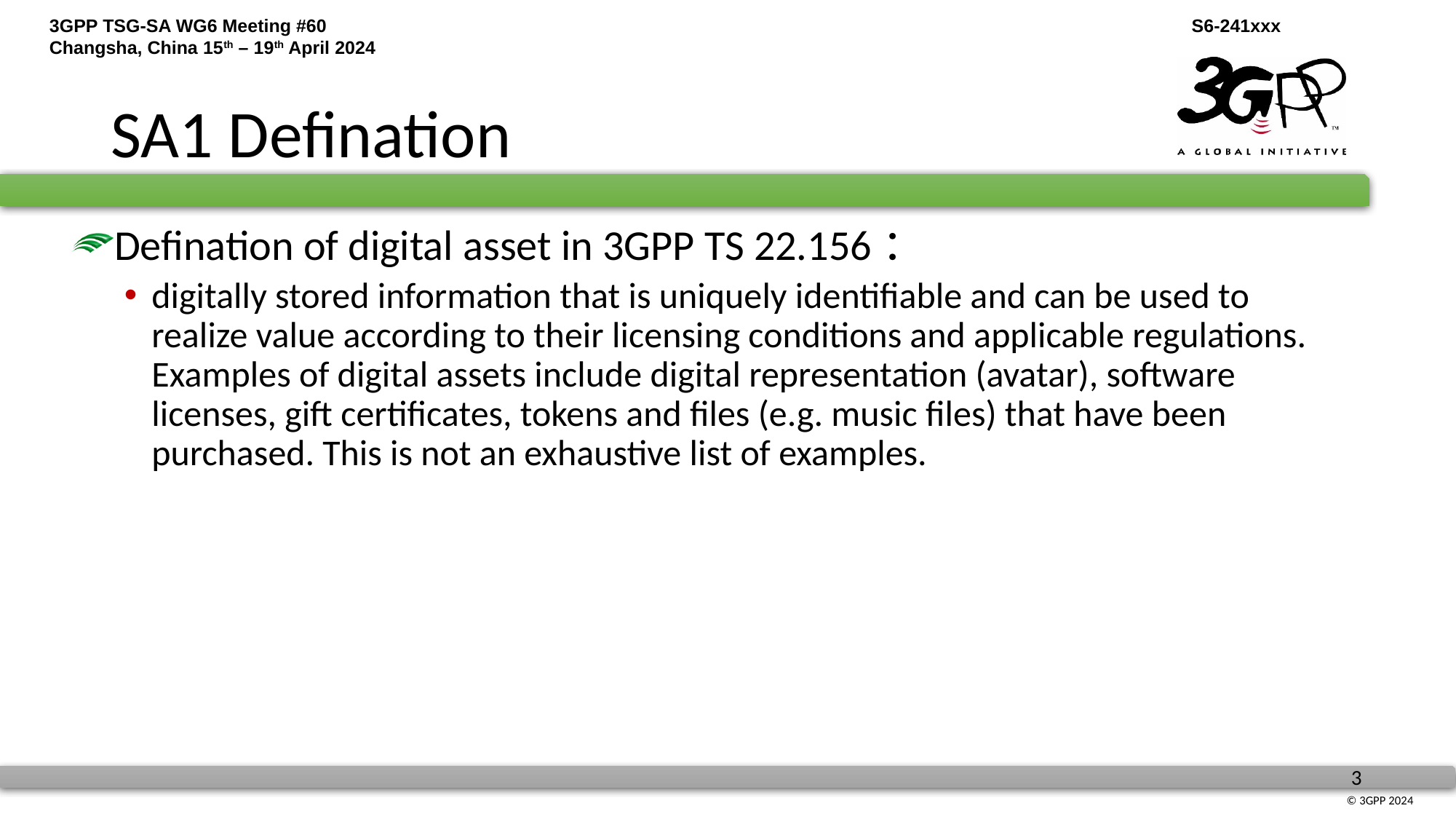

# SA1 Defination
Defination of digital asset in 3GPP TS 22.156：
digitally stored information that is uniquely identifiable and can be used to realize value according to their licensing conditions and applicable regulations. Examples of digital assets include digital representation (avatar), software licenses, gift certificates, tokens and files (e.g. music files) that have been purchased. This is not an exhaustive list of examples.